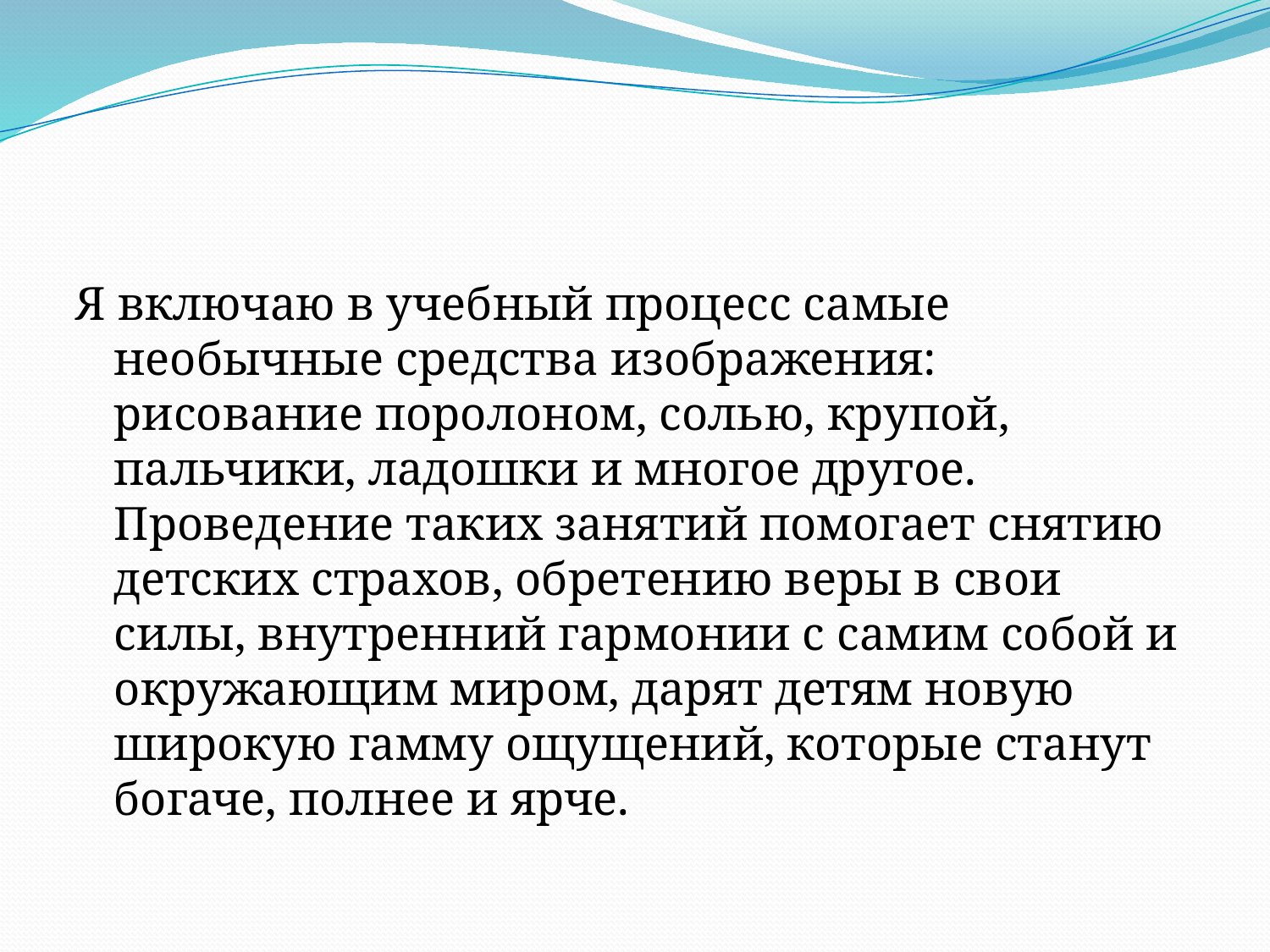

#
Я включаю в учебный процесс самые необычные средства изображения: рисование поролоном, солью, крупой, пальчики, ладошки и многое другое. Проведение таких занятий помогает снятию детских страхов, обретению веры в свои силы, внутренний гармонии с самим собой и окружающим миром, дарят детям новую широкую гамму ощущений, которые станут богаче, полнее и ярче.